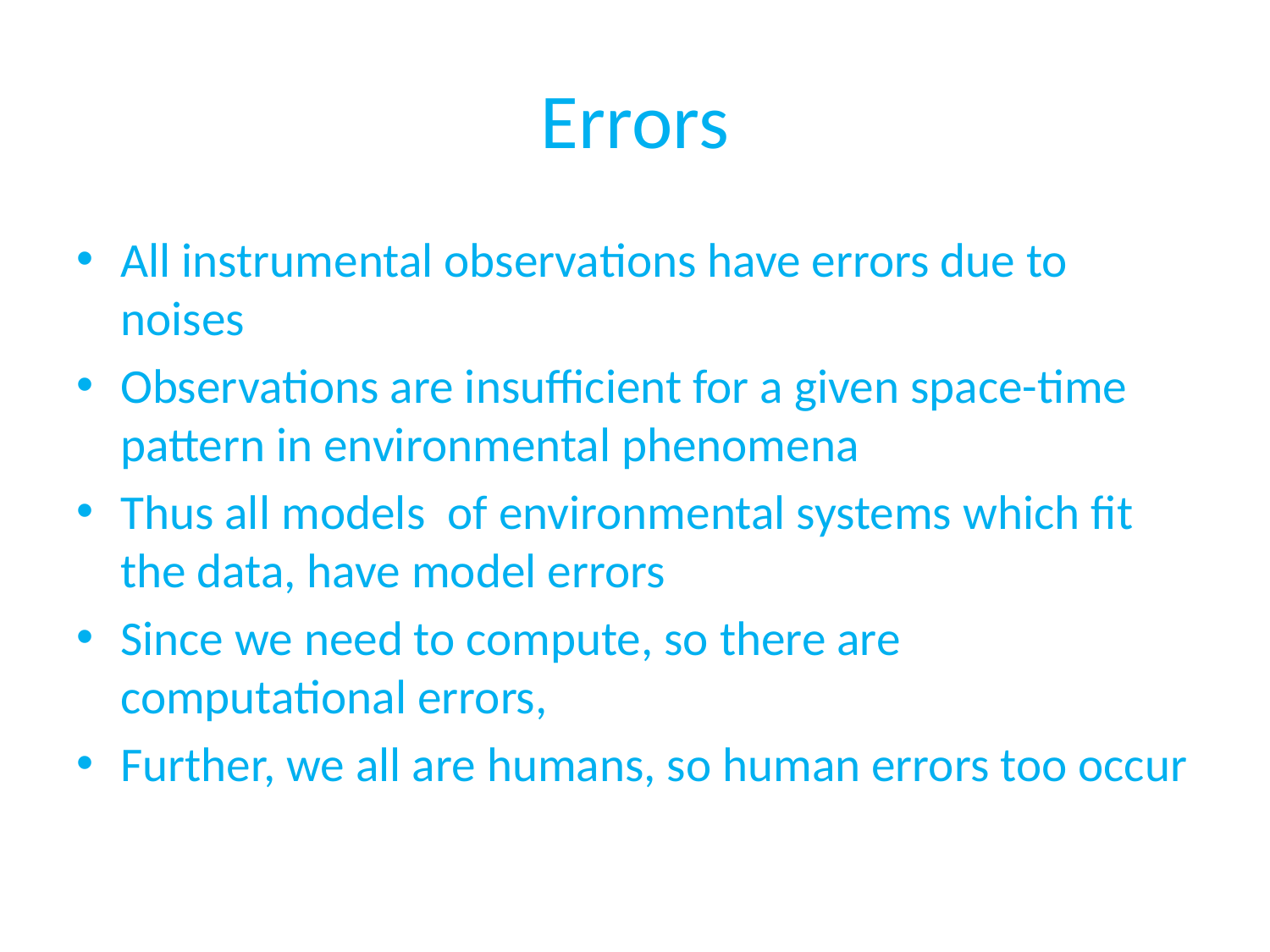

# Errors
All instrumental observations have errors due to noises
Observations are insufficient for a given space-time pattern in environmental phenomena
Thus all models  of environmental systems which fit the data, have model errors
Since we need to compute, so there are computational errors,
Further, we all are humans, so human errors too occur